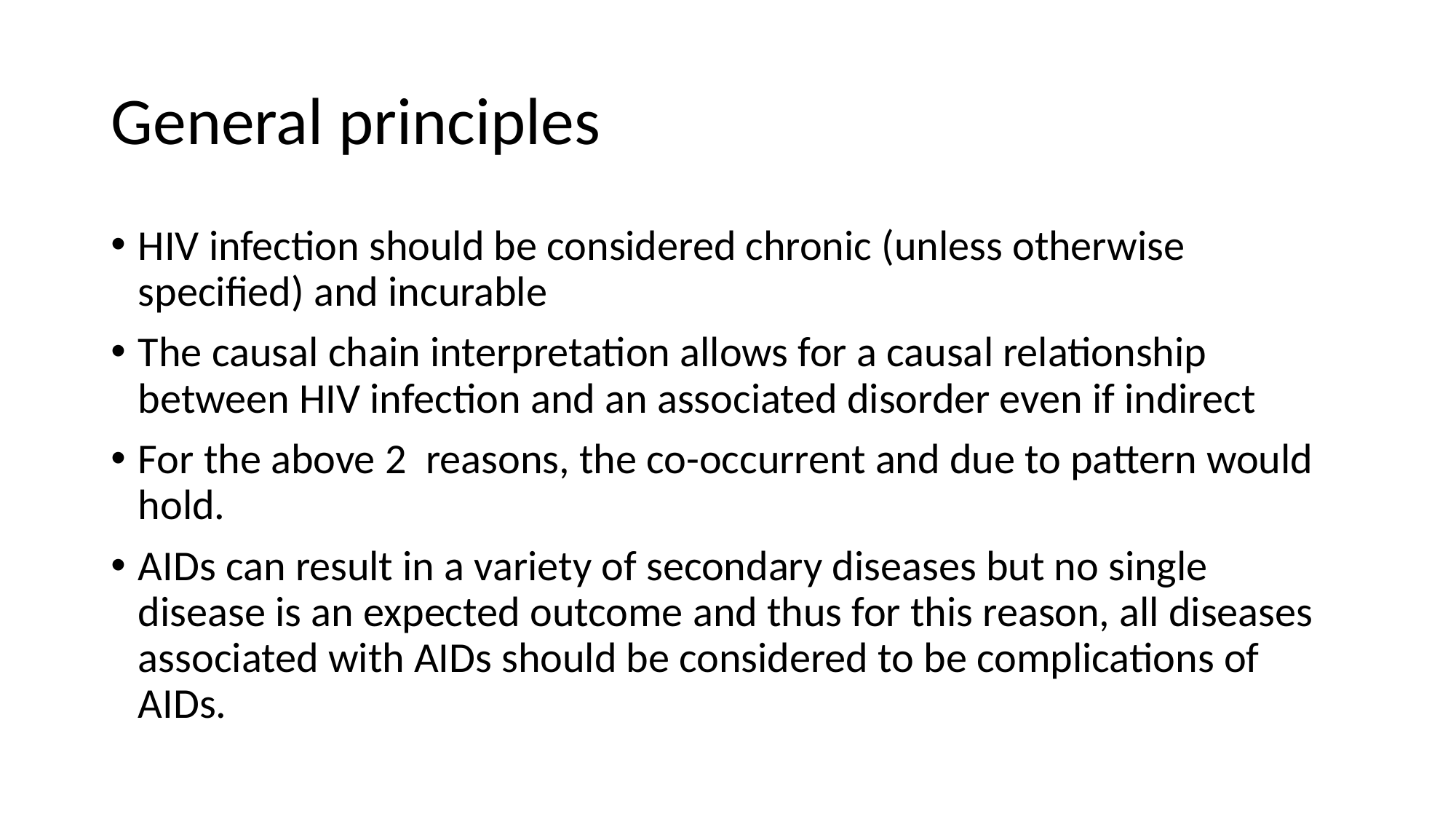

# General principles
HIV infection should be considered chronic (unless otherwise specified) and incurable
The causal chain interpretation allows for a causal relationship between HIV infection and an associated disorder even if indirect
For the above 2  reasons, the co-occurrent and due to pattern would hold.
AIDs can result in a variety of secondary diseases but no single disease is an expected outcome and thus for this reason, all diseases associated with AIDs should be considered to be complications of AIDs.